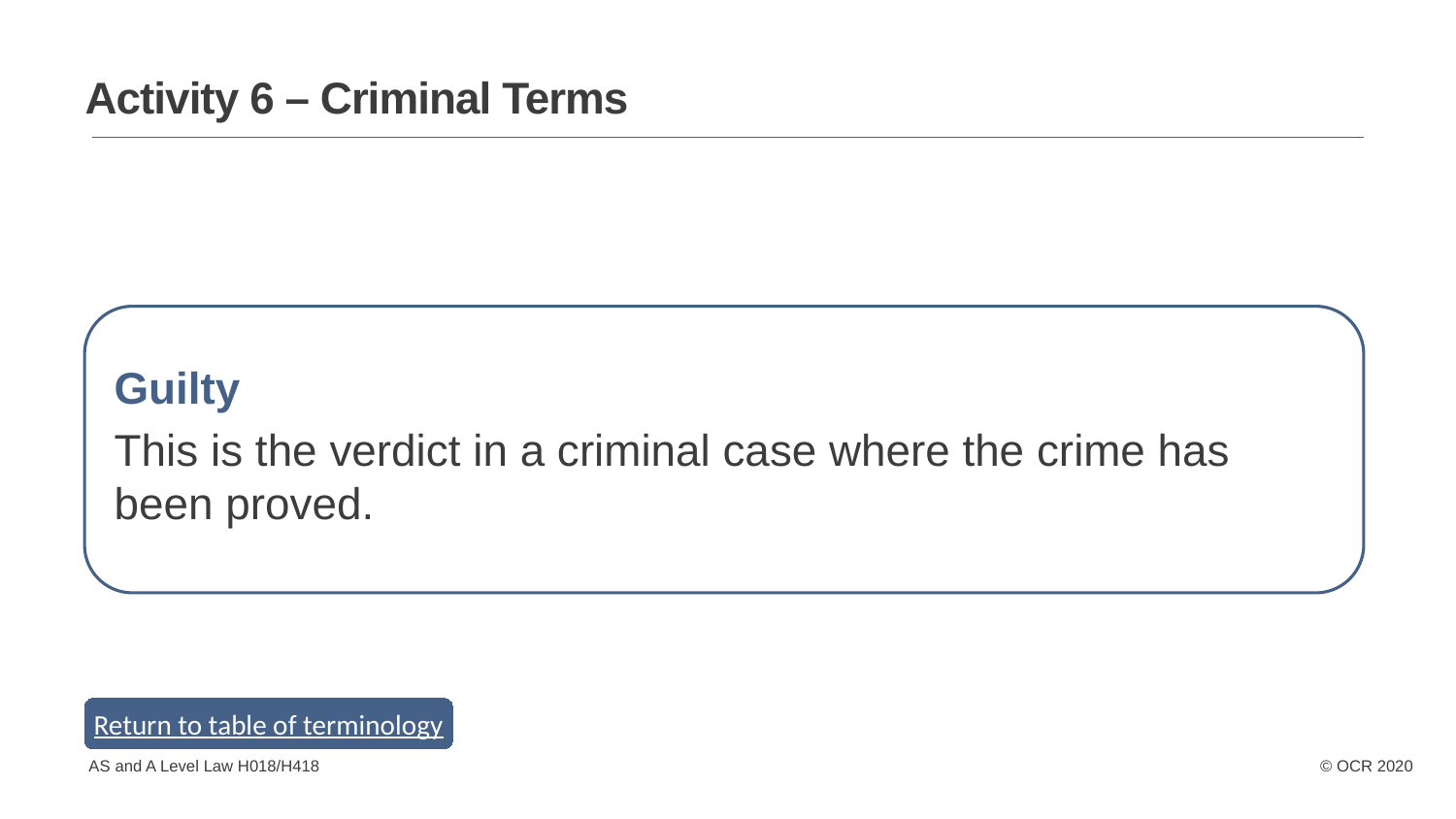

Activity 6 – Criminal Terms
Guilty
This is the verdict in a criminal case where the crime has
been proved.

Return to table of terminology